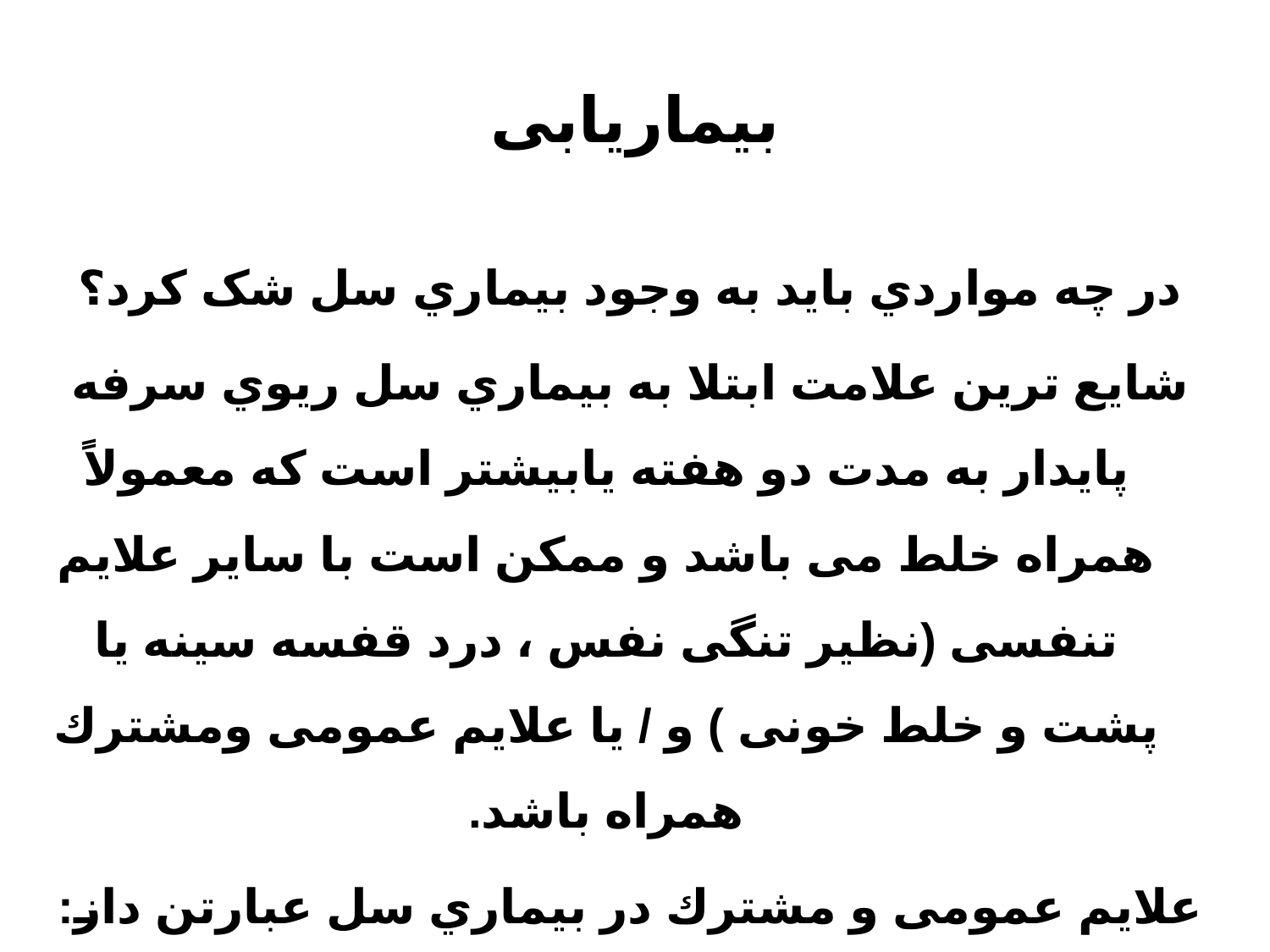

# بیماریابی
در چه مواردي باید به وجود بیماري سل شک کرد؟
شایع ترین علامت ابتلا به بیماري سل ریوي سرفه پایدار به مدت دو هفته یابیشتر است که معمولاً همراه خلط می باشد و ممکن است با سایر علایم تنفسی (نظیر تنگی نفس ، درد قفسه سینه یا پشت و خلط خونی ) و / یا علایم عمومی ومشترك همراه باشد.
علایم عمومی و مشترك در بیماري سل عبارتن داز: تب،کاهش اشتها ،کاهش وزن، بی حالی، تعریق شبانه، خستگی زودرس و ضعف عمومی.